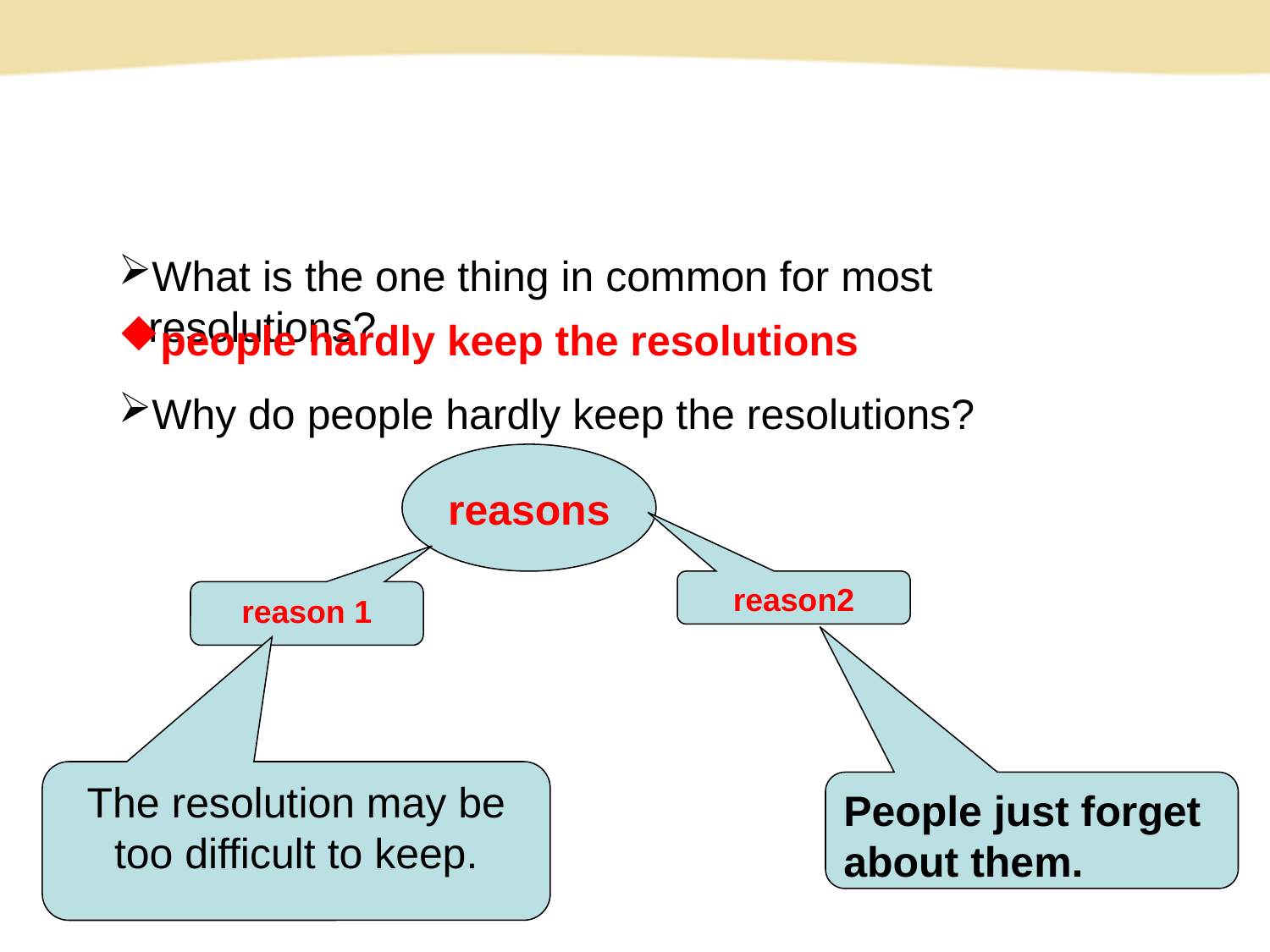

What is the one thing in common for most resolutions?
people hardly keep the resolutions
Why do people hardly keep the resolutions?
reasons
reason2
reason 1
The resolution may be too difficult to keep.
People just forget about them.